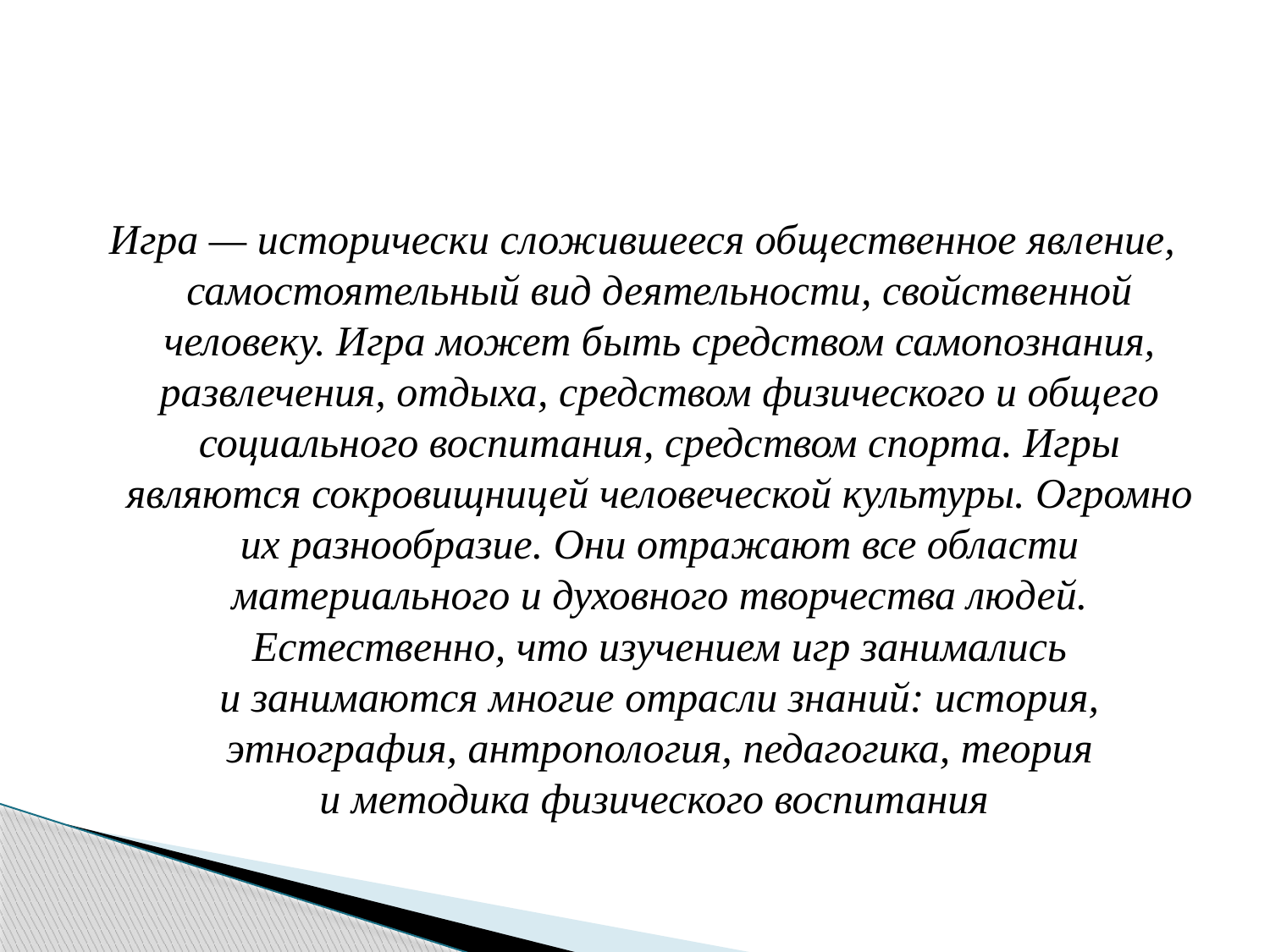

#
Игра — исторически сложившееся общественное явление, самостоятельный вид деятельности, свойственной человеку. Игра может быть средством самопознания, развлечения, отдыха, средством физического и общего социального воспитания, средством спорта. Игры являются сокровищницей человеческой культуры. Огромно их разнообразие. Они отражают все области материального и духовного творчества людей. Естественно, что изучением игр занимались и занимаются многие отрасли знаний: история, этнография, антропология, педагогика, теория и методика физического воспитания